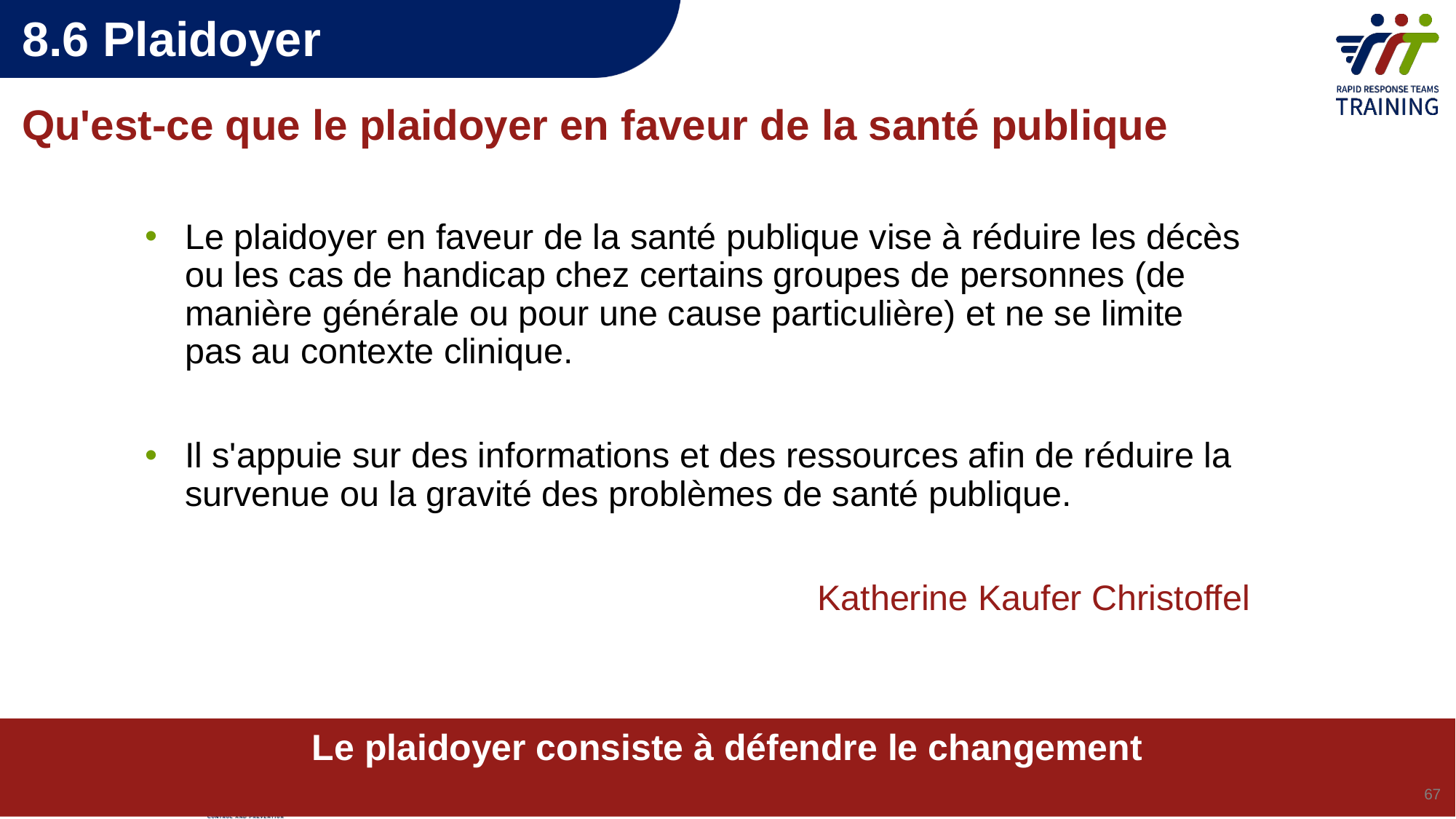

8.6 Plaidoyer
Qu'est-ce que le plaidoyer en faveur de la santé publique
Le plaidoyer en faveur de la santé publique vise à réduire les décès ou les cas de handicap chez certains groupes de personnes (de manière générale ou pour une cause particulière) et ne se limite pas au contexte clinique.

Il s'appuie sur des informations et des ressources afin de réduire la survenue ou la gravité des problèmes de santé publique.

Katherine Kaufer Christoffel
Le plaidoyer consiste à défendre le changement

67